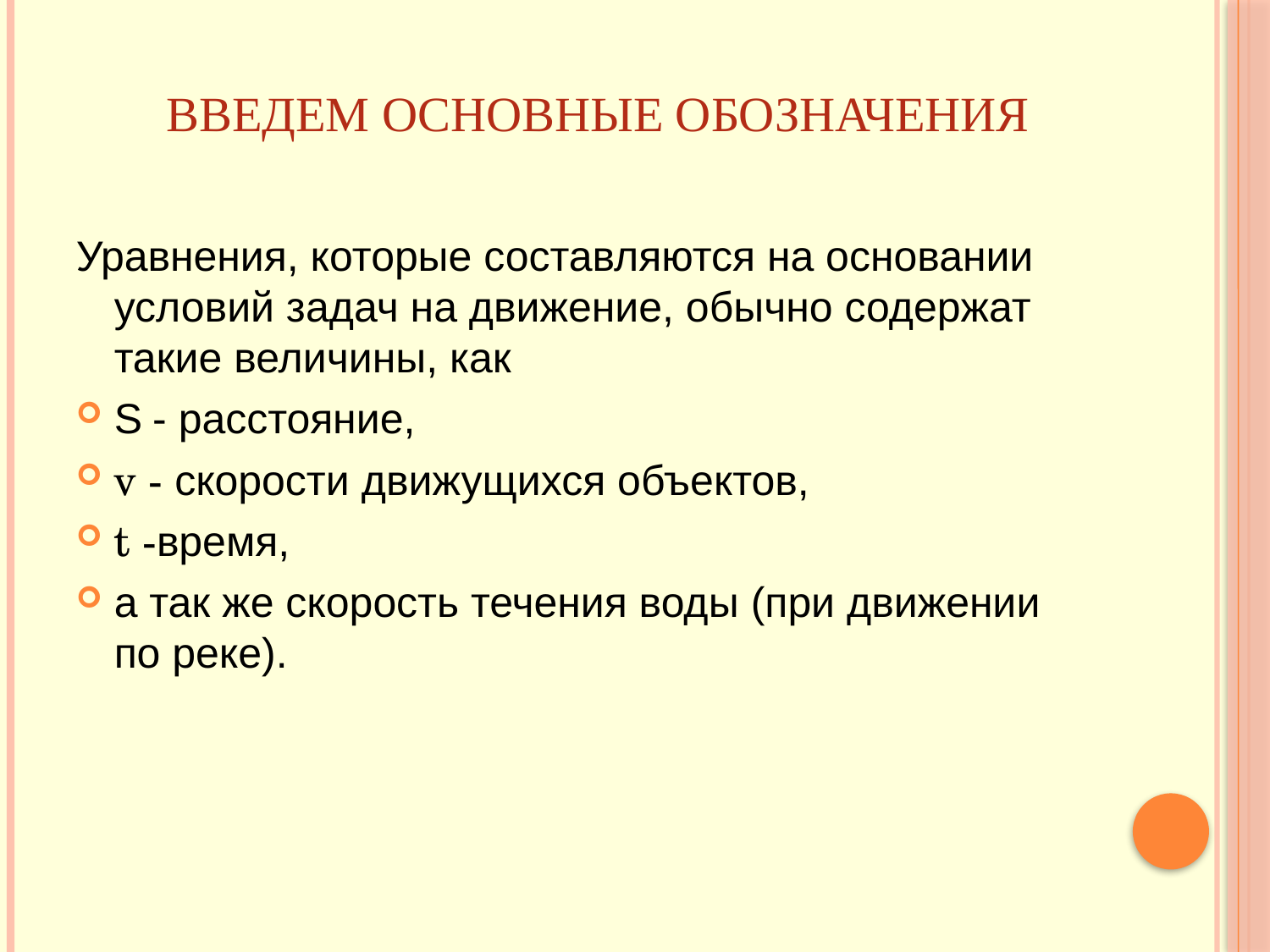

# Введем основные обозначения
Уравнения, которые составляются на основании условий задач на движение, обычно содержат такие величины, как
S - расстояние,
v - скорости движущихся объектов,
t -время,
а так же скорость течения воды (при движении по реке).